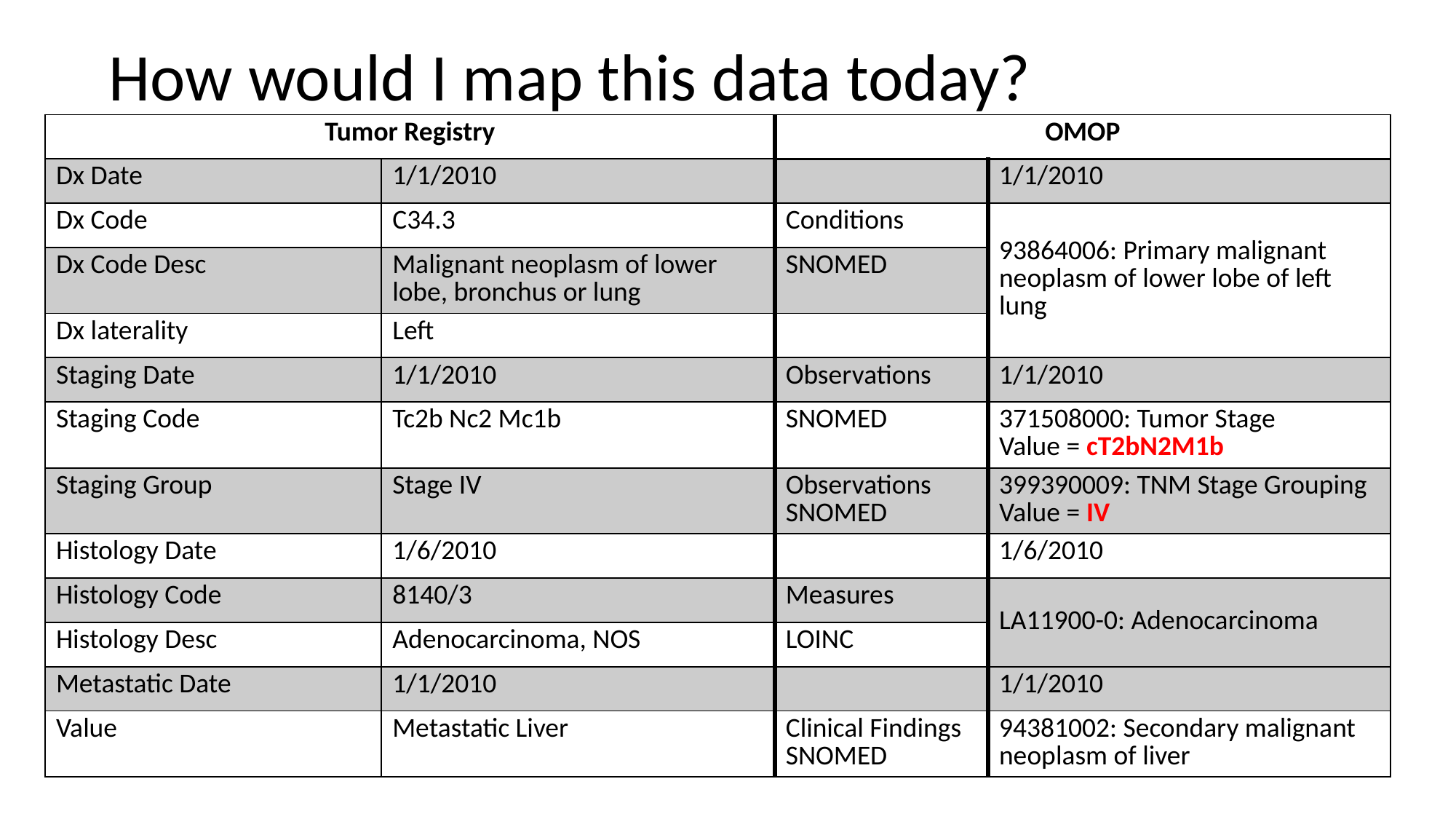

# How would I map this data today?
| Tumor Registry |  | OMOP |  |
| --- | --- | --- | --- |
| Dx Date | 1/1/2010 |  | 1/1/2010 |
| Dx Code | C34.3 | Conditions | 93864006: Primary malignant neoplasm of lower lobe of left lung |
| Dx Code Desc | Malignant neoplasm of lower lobe, bronchus or lung | SNOMED |  |
| Dx laterality | Left |  |  |
| Staging Date | 1/1/2010 | Observations | 1/1/2010 |
| Staging Code | Tc2b Nc2 Mc1b | SNOMED | 371508000: Tumor Stage Value = cT2bN2M1b |
| Staging Group | Stage IV | Observations SNOMED | 399390009: TNM Stage Grouping Value = IV |
| Histology Date | 1/6/2010 |  | 1/6/2010 |
| Histology Code | 8140/3 | Measures | LA11900-0: Adenocarcinoma |
| Histology Desc | Adenocarcinoma, NOS | LOINC |  |
| Metastatic Date | 1/1/2010 |  | 1/1/2010 |
| Value | Metastatic Liver | Clinical Findings SNOMED | 94381002: Secondary malignant neoplasm of liver |